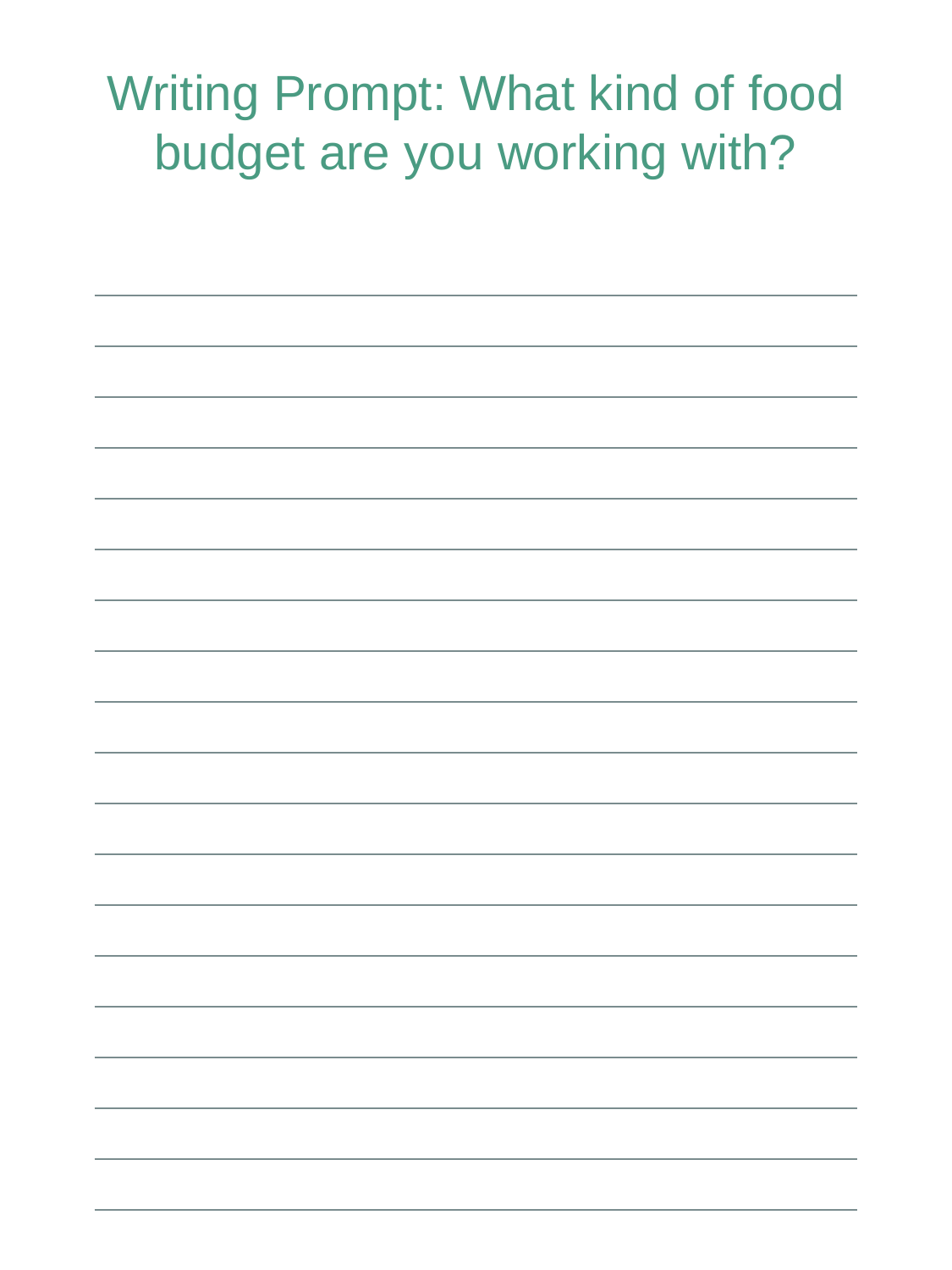

Writing Prompt: What kind of food budget are you working with?
|  |
| --- |
|  |
|  |
|  |
|  |
|  |
|  |
|  |
|  |
|  |
|  |
|  |
|  |
|  |
|  |
|  |
|  |
|  |